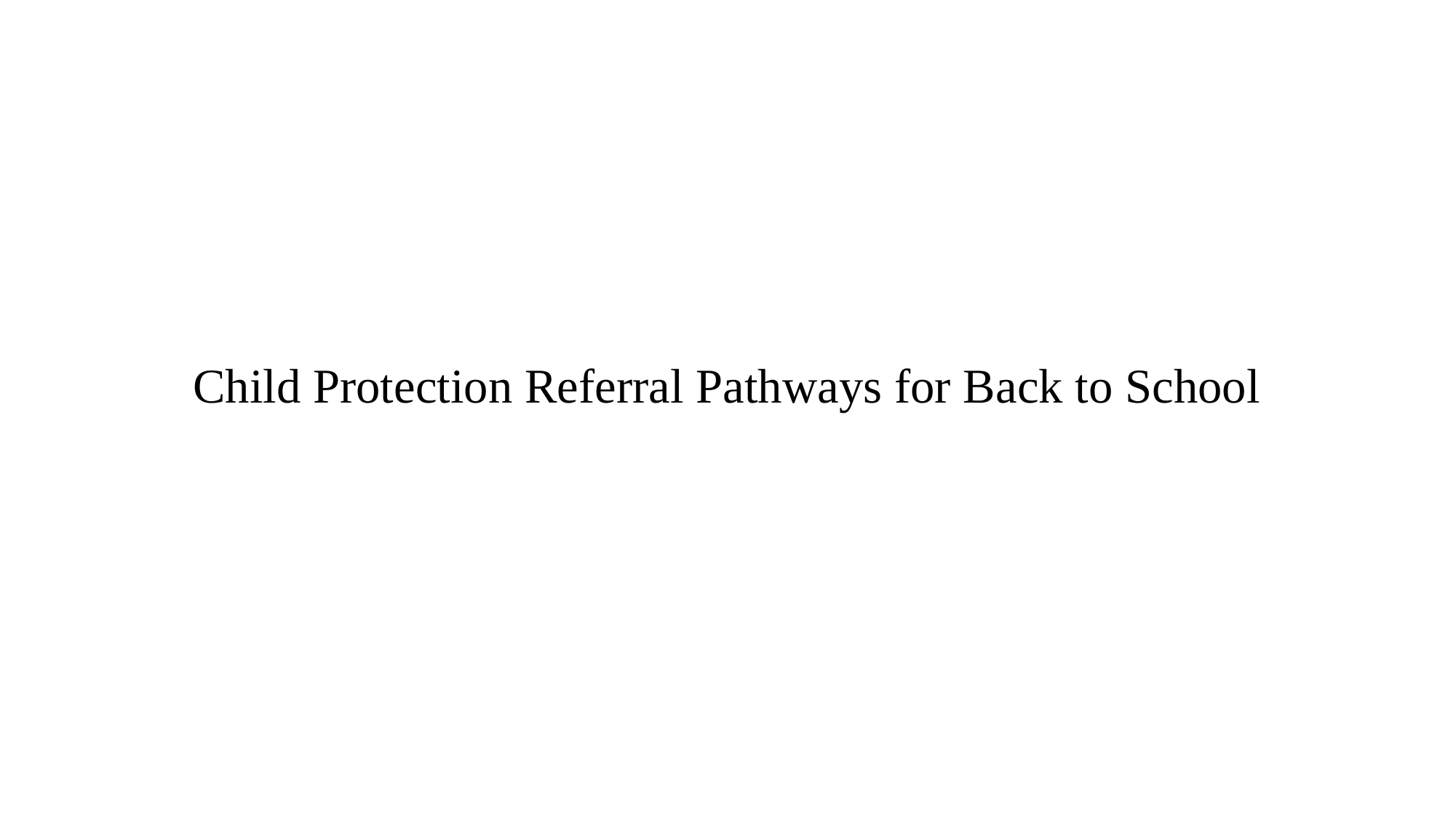

# Child Protection Referral Pathways for Back to School